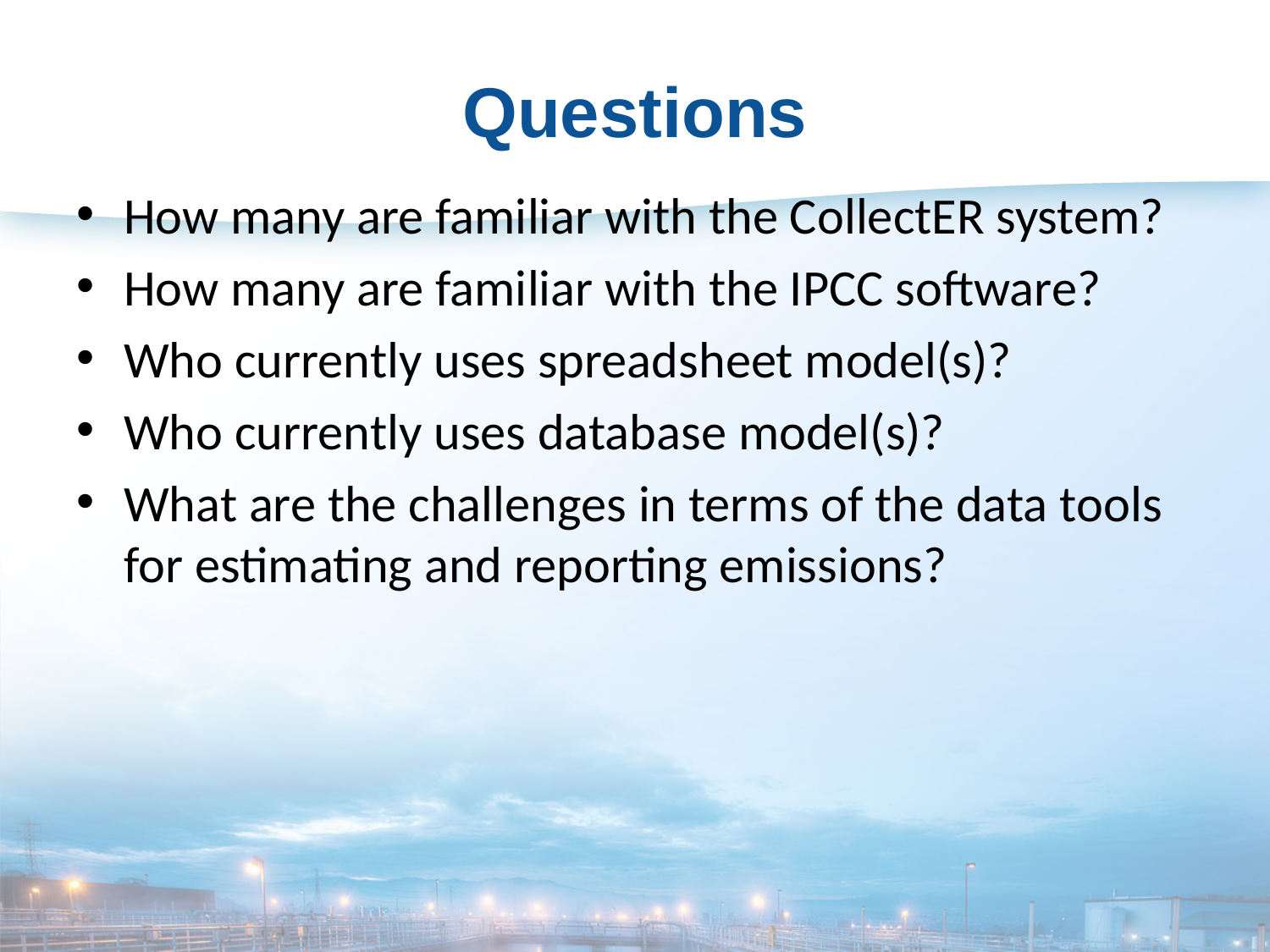

# Questions
How many are familiar with the CollectER system?
How many are familiar with the IPCC software?
Who currently uses spreadsheet model(s)?
Who currently uses database model(s)?
What are the challenges in terms of the data tools for estimating and reporting emissions?